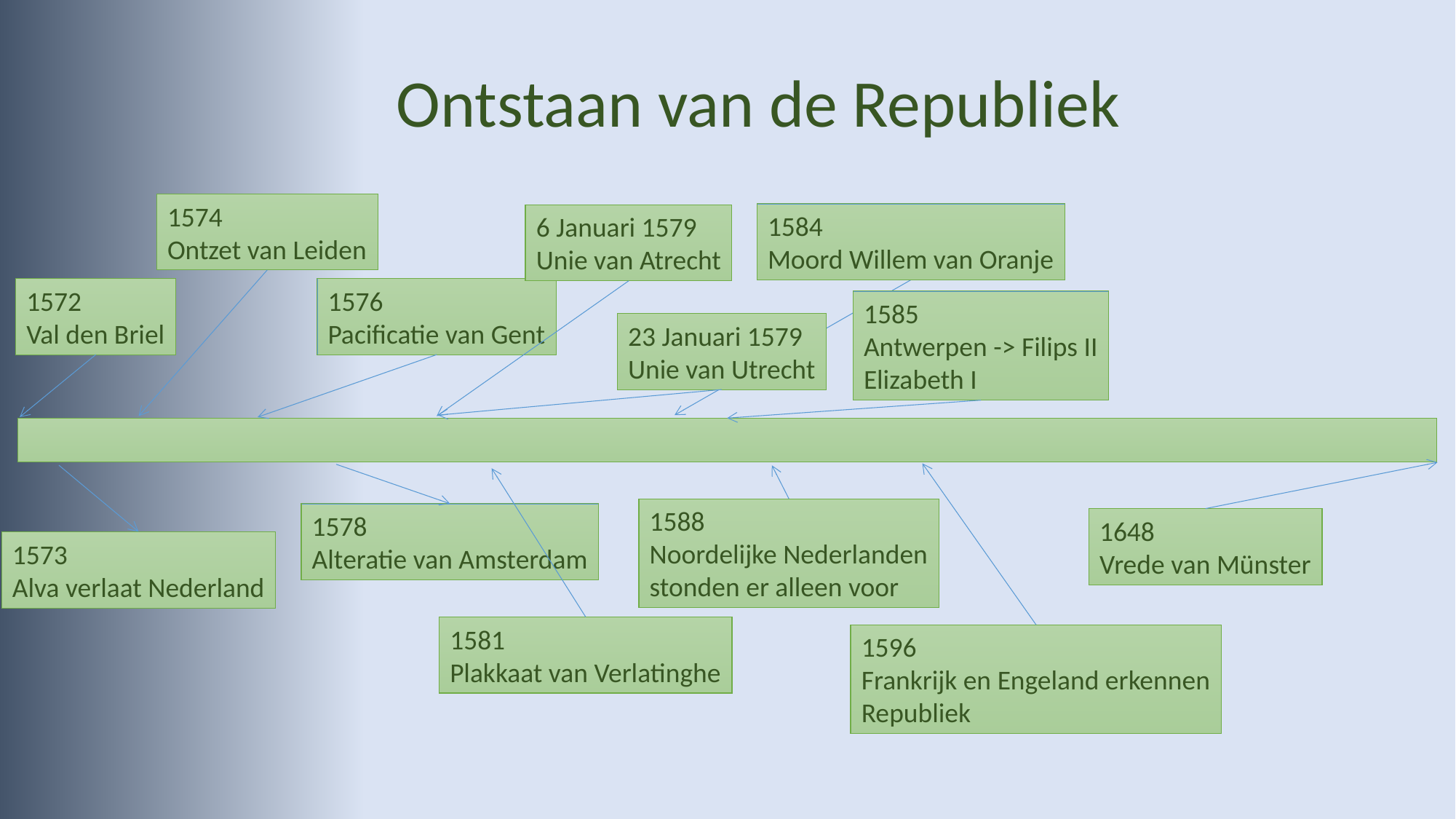

# Ontstaan van de Republiek
1574
Ontzet van Leiden
1584
Moord Willem van Oranje
6 Januari 1579
Unie van Atrecht
1576
Pacificatie van Gent
1572
Val den Briel
1585
Antwerpen -> Filips II
Elizabeth I
23 Januari 1579
Unie van Utrecht

1588
Noordelijke Nederlanden
stonden er alleen voor
1578
Alteratie van Amsterdam
1648
Vrede van Münster
1573
Alva verlaat Nederland
1581
Plakkaat van Verlatinghe
1596
Frankrijk en Engeland erkennen
Republiek